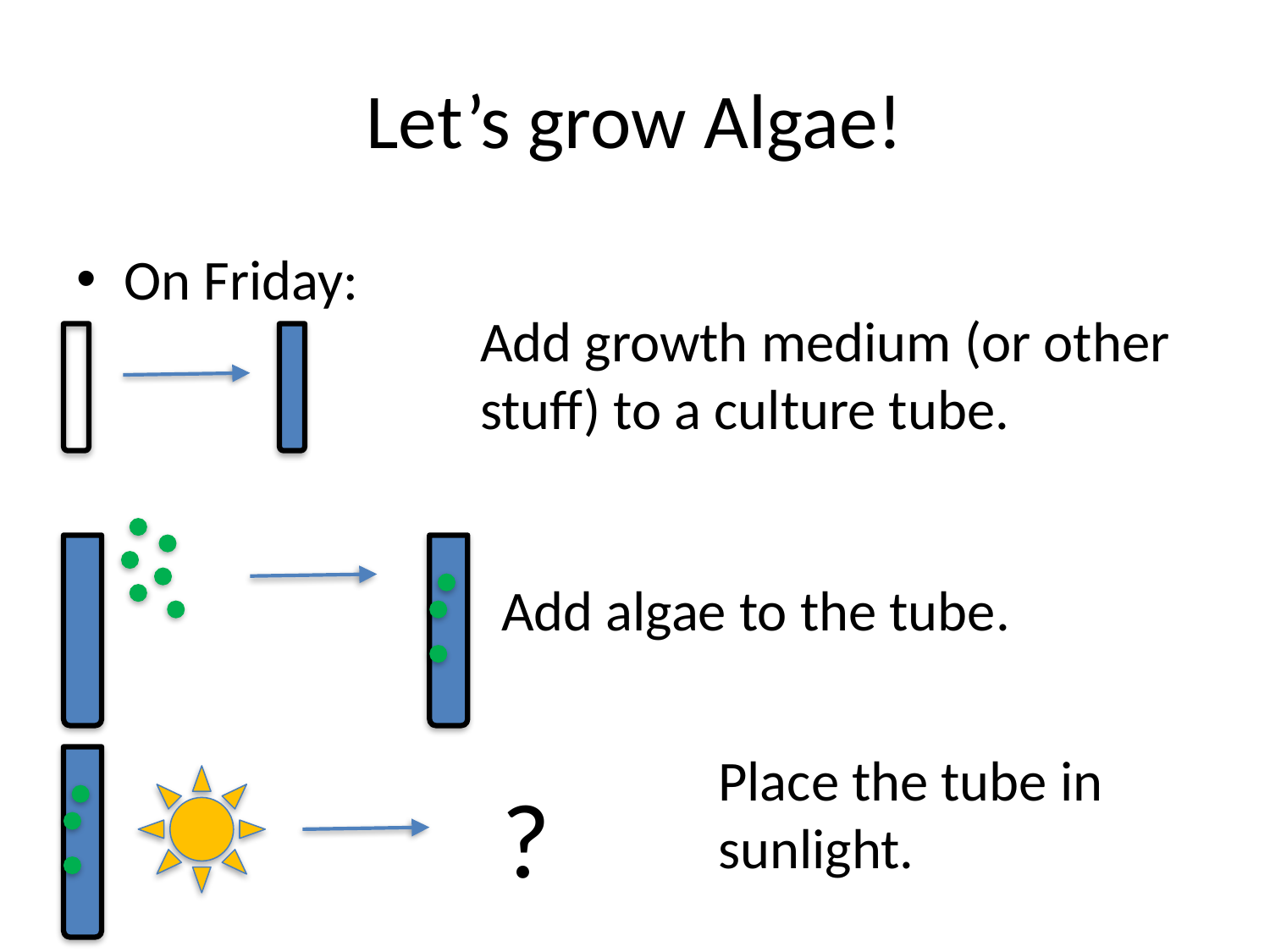

# Let’s grow Algae!
On Friday:
Add growth medium (or other stuff) to a culture tube.

Add algae to the tube.

Place the tube in sunlight.

?